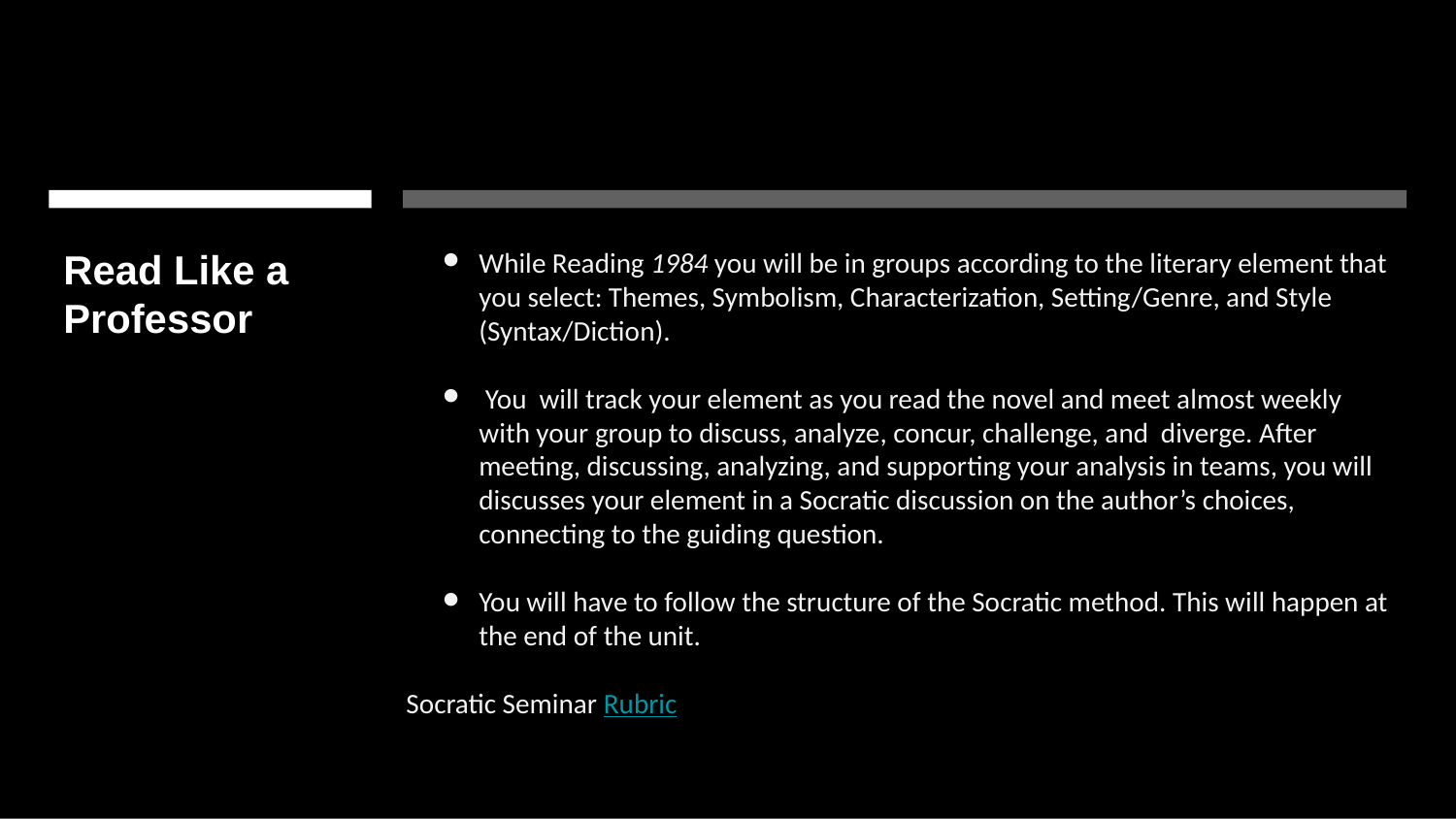

# Read Like a Professor
While Reading 1984 you will be in groups according to the literary element that you select: Themes, Symbolism, Characterization, Setting/Genre, and Style (Syntax/Diction).

 You  will track your element as you read the novel and meet almost weekly with your group to discuss, analyze, concur, challenge, and  diverge. After meeting, discussing, analyzing, and supporting your analysis in teams, you will discusses your element in a Socratic discussion on the author’s choices, connecting to the guiding question.

You will have to follow the structure of the Socratic method. This will happen at the end of the unit.

Socratic Seminar Rubric